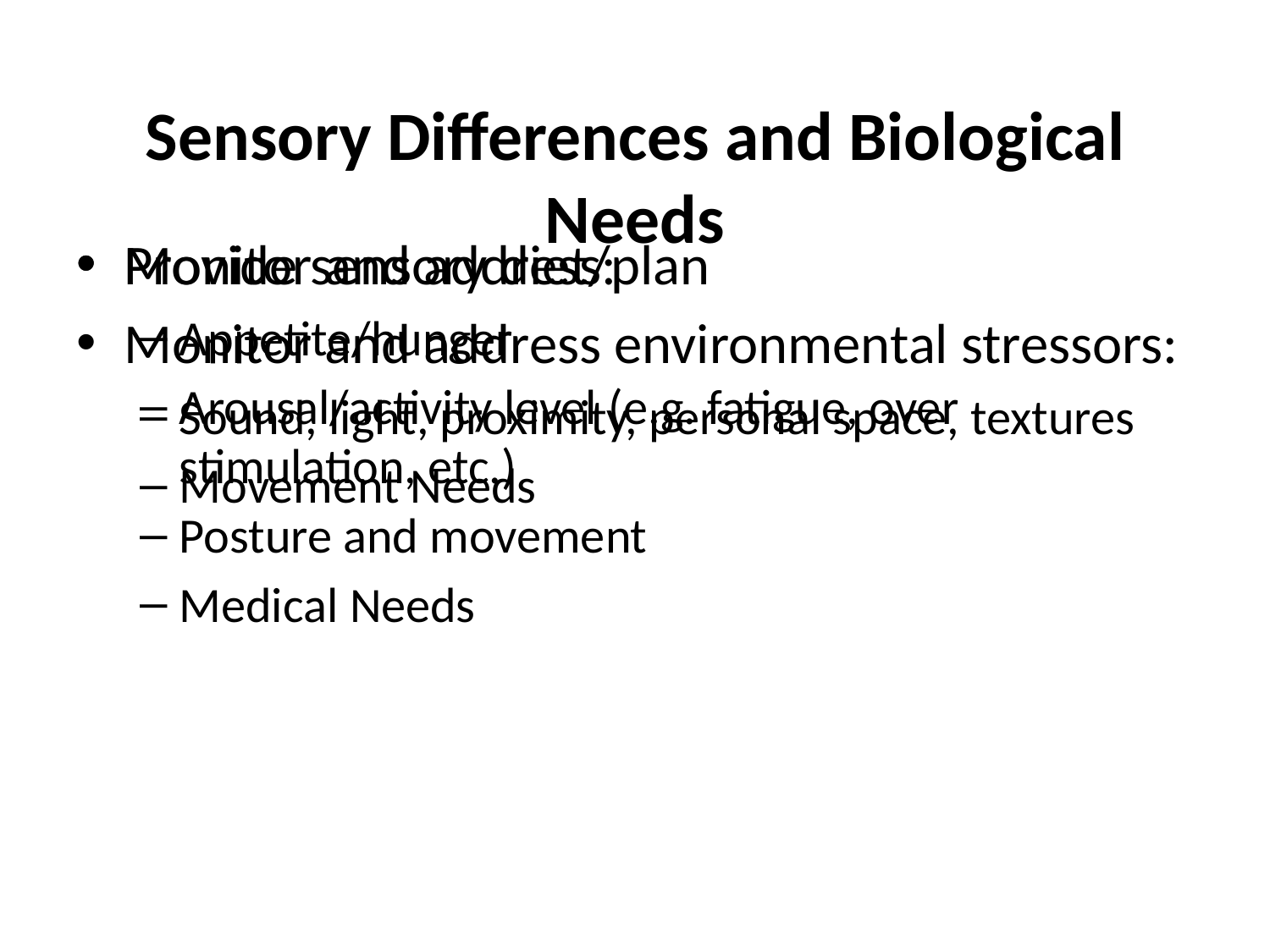

# Sensory Differences and Biological Needs
Provide sensory diet/plan
Monitor and address environmental stressors:
Sound, light, proximity, personal space, textures
Movement Needs
Monitor and address:
Appetite/hunger
Arousal/activity level (e.g. fatigue, over stimulation, etc.)
Posture and movement
Medical Needs